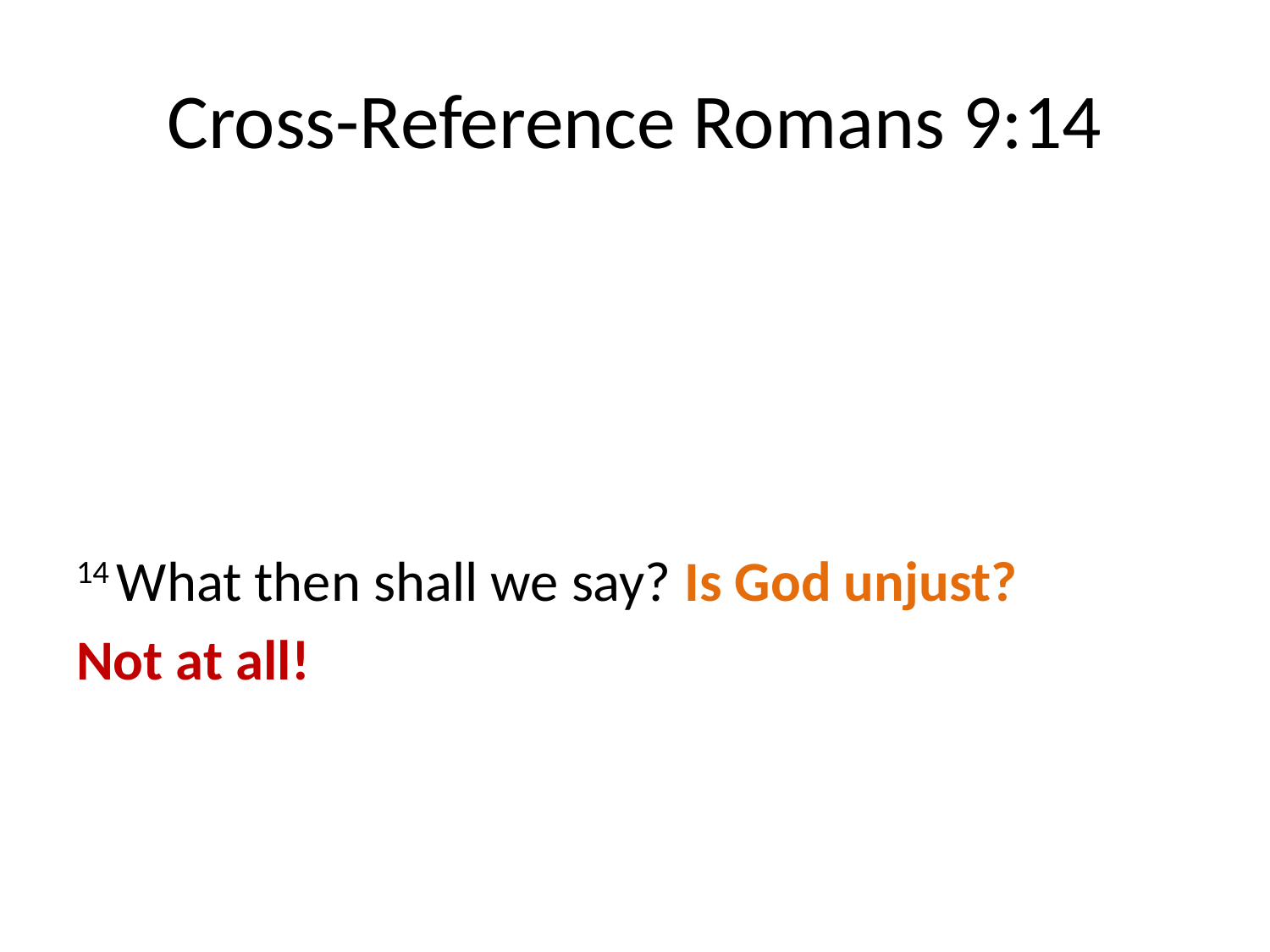

# Cross-Reference Romans 9:14

14 What then shall we say? Is God unjust?
Not at all!